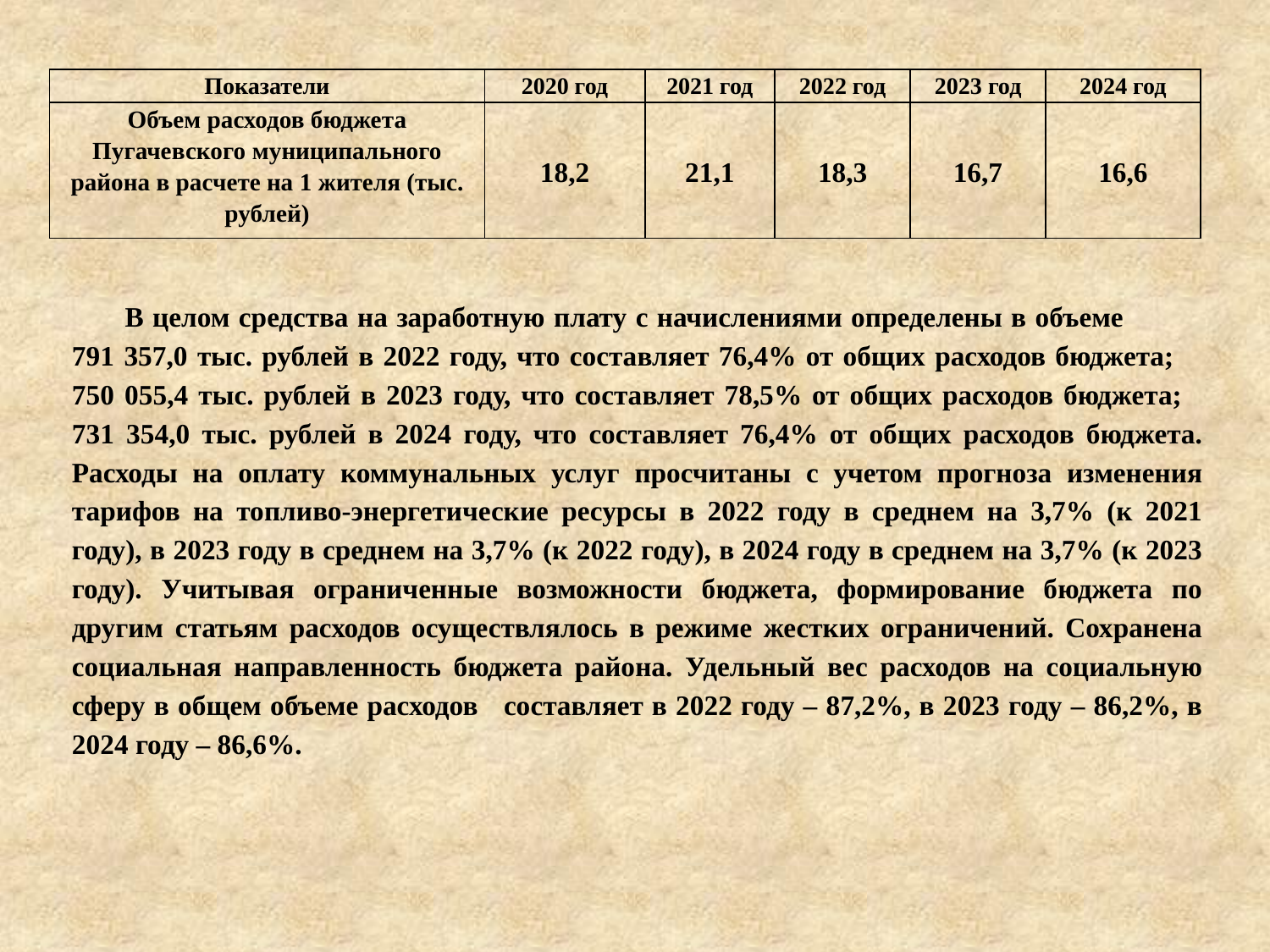

| Показатели | 2020 год | 2021 год | 2022 год | 2023 год | 2024 год |
| --- | --- | --- | --- | --- | --- |
| Объем расходов бюджета Пугачевского муниципального района в расчете на 1 жителя (тыс. рублей) | 18,2 | 21,1 | 18,3 | 16,7 | 16,6 |
      В целом средства на заработную плату с начислениями определены в объеме          791 357,0 тыс. рублей в 2022 году, что составляет 76,4% от общих расходов бюджета;    750 055,4 тыс. рублей в 2023 году, что составляет 78,5% от общих расходов бюджета;   731 354,0 тыс. рублей в 2024 году, что составляет 76,4% от общих расходов бюджета. Расходы на оплату коммунальных услуг просчитаны с учетом прогноза изменения тарифов на топливо-энергетические ресурсы в 2022 году в среднем на 3,7% (к 2021 году), в 2023 году в среднем на 3,7% (к 2022 году), в 2024 году в среднем на 3,7% (к 2023 году). Учитывая ограниченные возможности бюджета, формирование бюджета по другим статьям расходов осуществлялось в режиме жестких ограничений. Сохранена социальная направленность бюджета района. Удельный вес расходов на социальную сферу в общем объеме расходов   составляет в 2022 году – 87,2%, в 2023 году – 86,2%, в 2024 году – 86,6%.